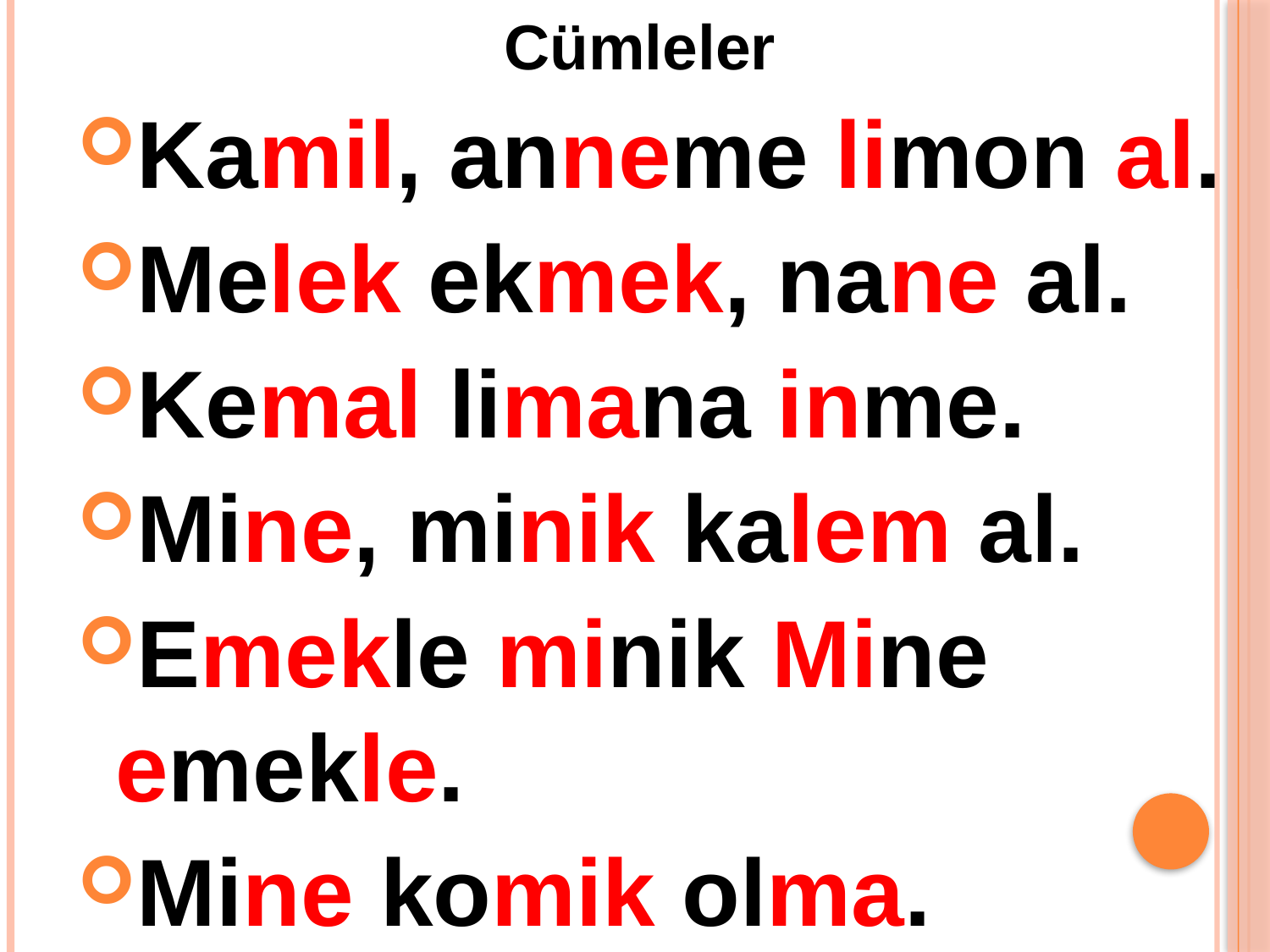

Cümleler
Kamil, anneme limon al.
Melek ekmek, nane al.
Kemal limana inme.
Mine, minik kalem al.
Emekle minik Mine emekle.
Mine komik olma.
Kemal keman kimin?